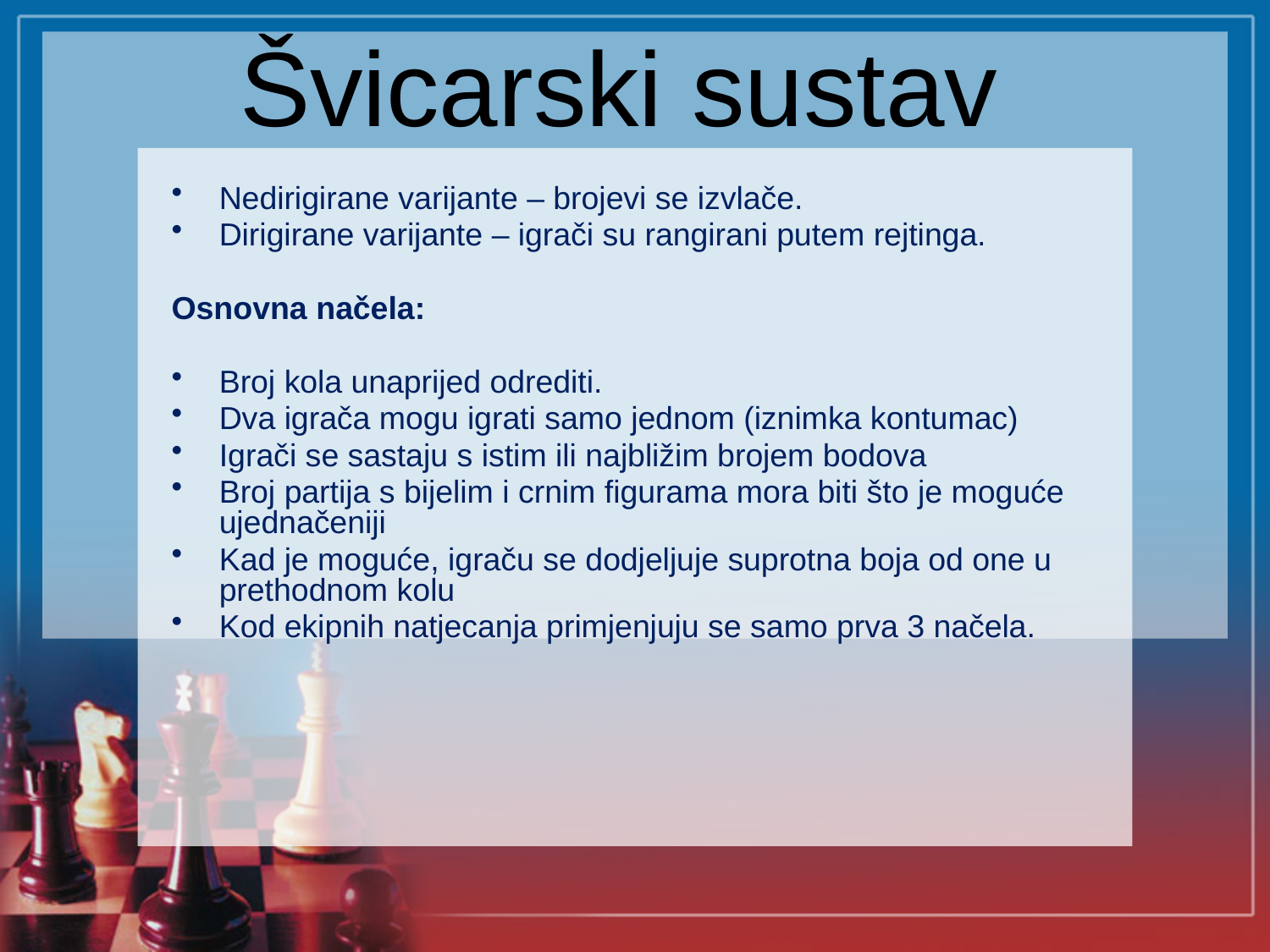

# Švicarski sustav
Nedirigirane varijante – brojevi se izvlače.
Dirigirane varijante – igrači su rangirani putem rejtinga.

Osnovna načela:

Broj kola unaprijed odrediti.
Dva igrača mogu igrati samo jednom (iznimka kontumac)
Igrači se sastaju s istim ili najbližim brojem bodova
Broj partija s bijelim i crnim figurama mora biti što je moguće
ujednačeniji
Kad je moguće, igraču se dodjeljuje suprotna boja od one u
prethodnom kolu
Kod ekipnih natjecanja primjenjuju se samo prva 3 načela.